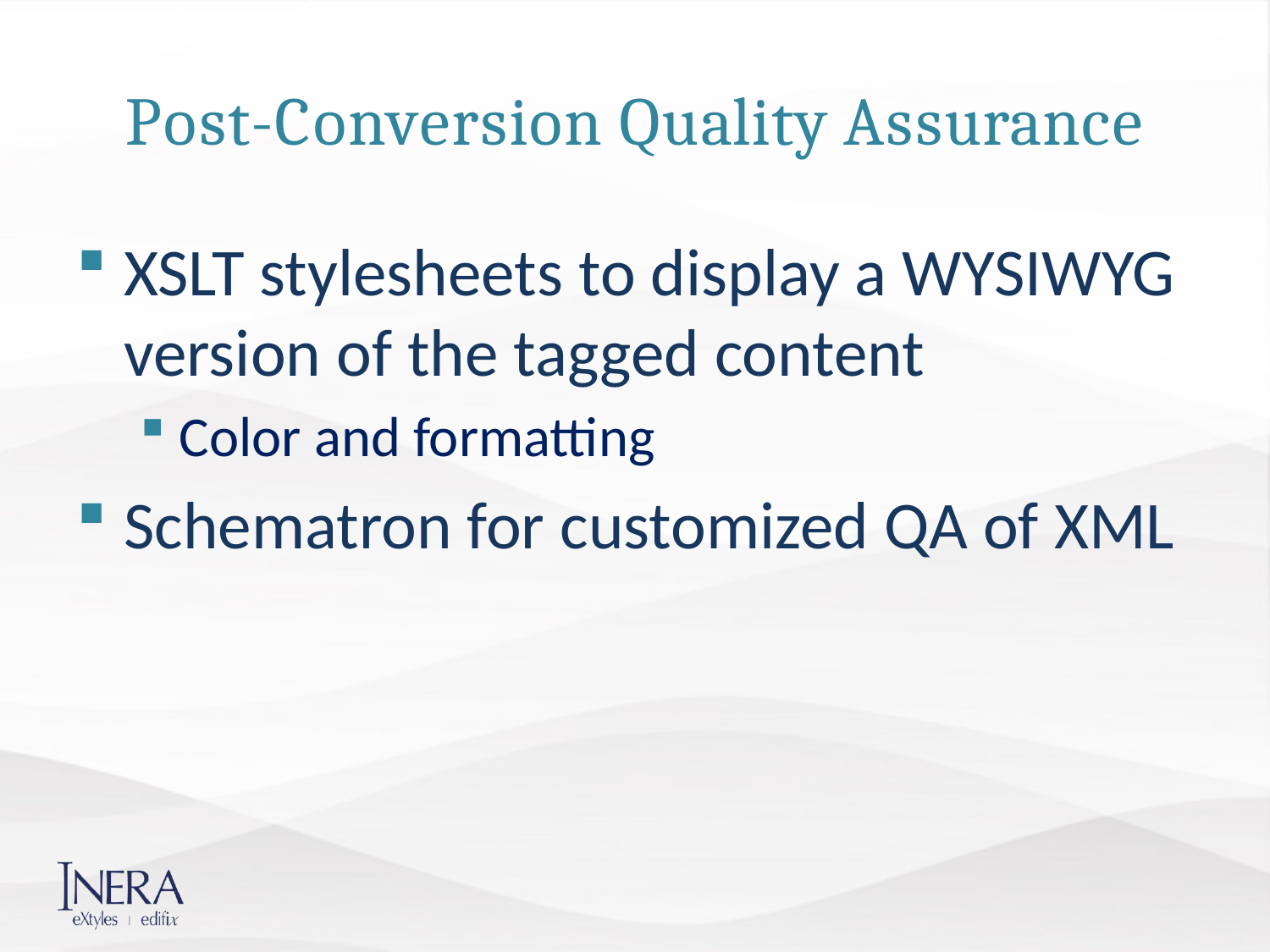

# Post-Conversion Quality Assurance
XSLT stylesheets to display a WYSIWYG version of the tagged content
Color and formatting
Schematron for customized QA of XML